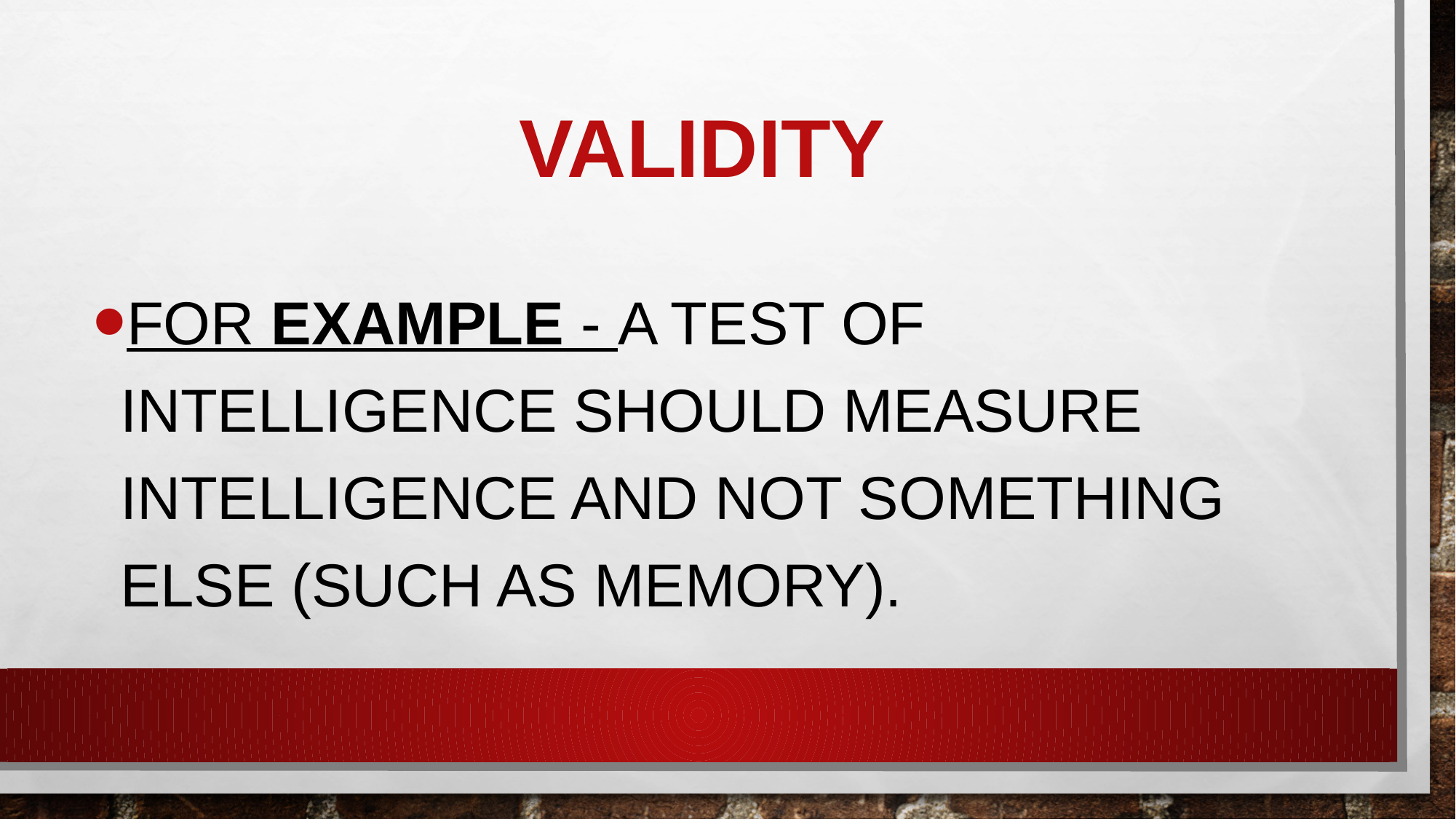

# Validity
For example - a test of intelligence should measure intelligence and not something else (such as memory).